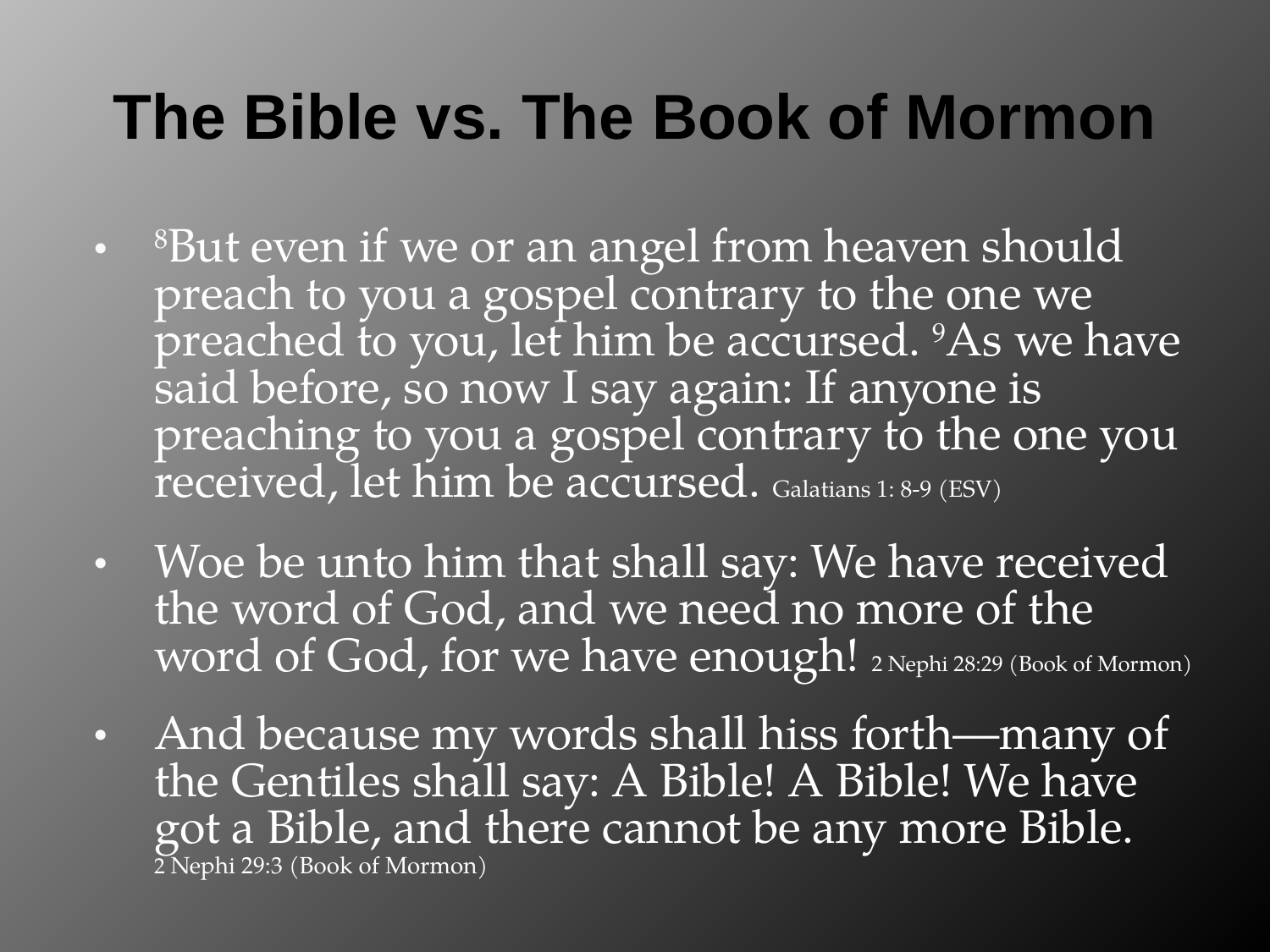

# The Bible vs. The Book of Mormon
8But even if we or an angel from heaven should preach to you a gospel contrary to the one we preached to you, let him be accursed. 9As we have said before, so now I say again: If anyone is preaching to you a gospel contrary to the one you received, let him be accursed. Galatians 1: 8-9 (ESV)
Woe be unto him that shall say: We have received the word of God, and we need no more of the word of God, for we have enough! 2 Nephi 28:29 (Book of Mormon)
And because my words shall hiss forth—many of the Gentiles shall say: A Bible! A Bible! We have got a Bible, and there cannot be any more Bible.
2 Nephi 29:3 (Book of Mormon)